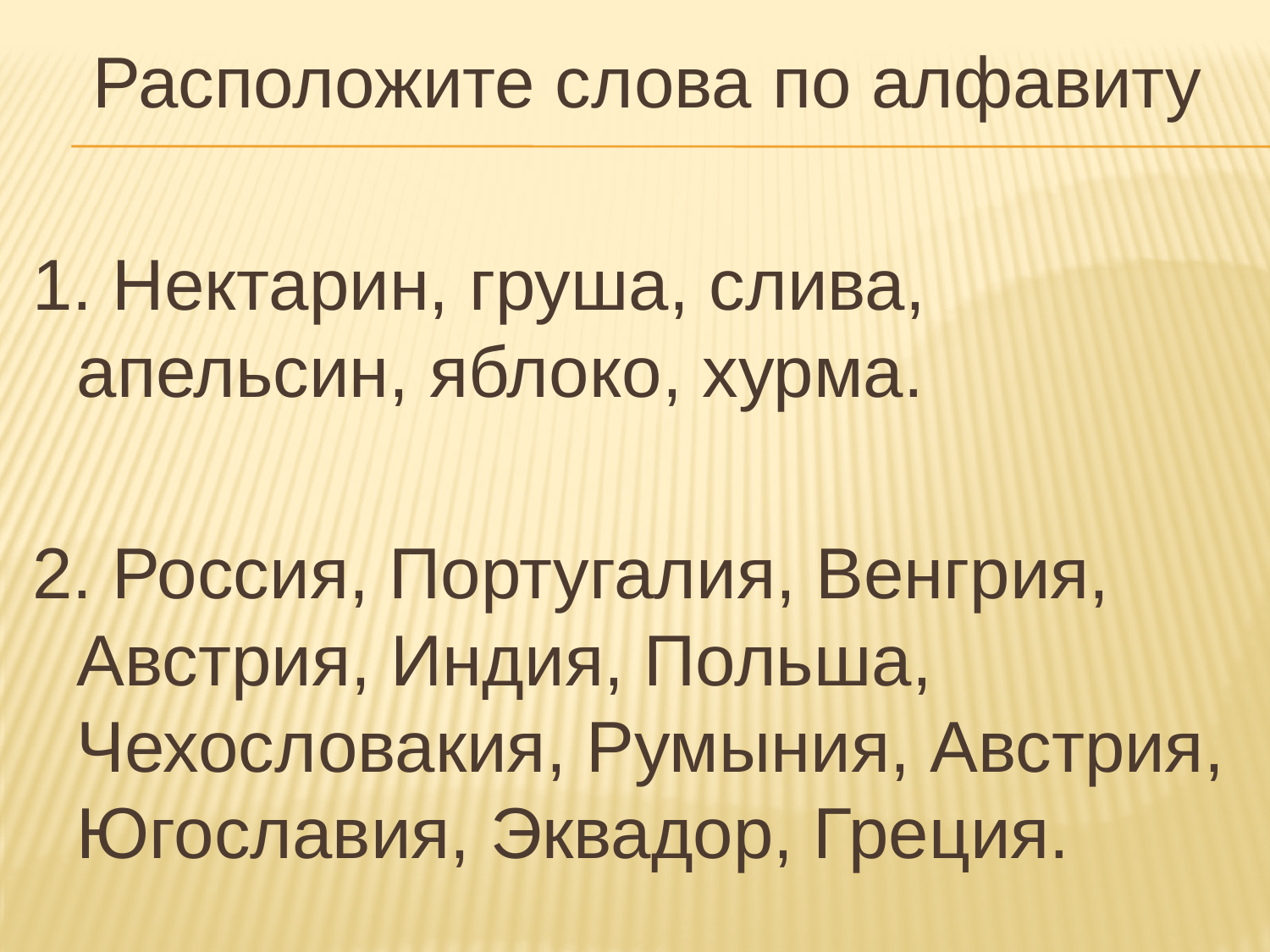

Расположите слова по алфавиту

1. Нектарин, груша, слива, апельсин, яблоко, хурма.

2. Россия, Португалия, Венгрия, Австрия, Индия, Польша, Чехословакия, Румыния, Австрия, Югославия, Эквадор, Греция.